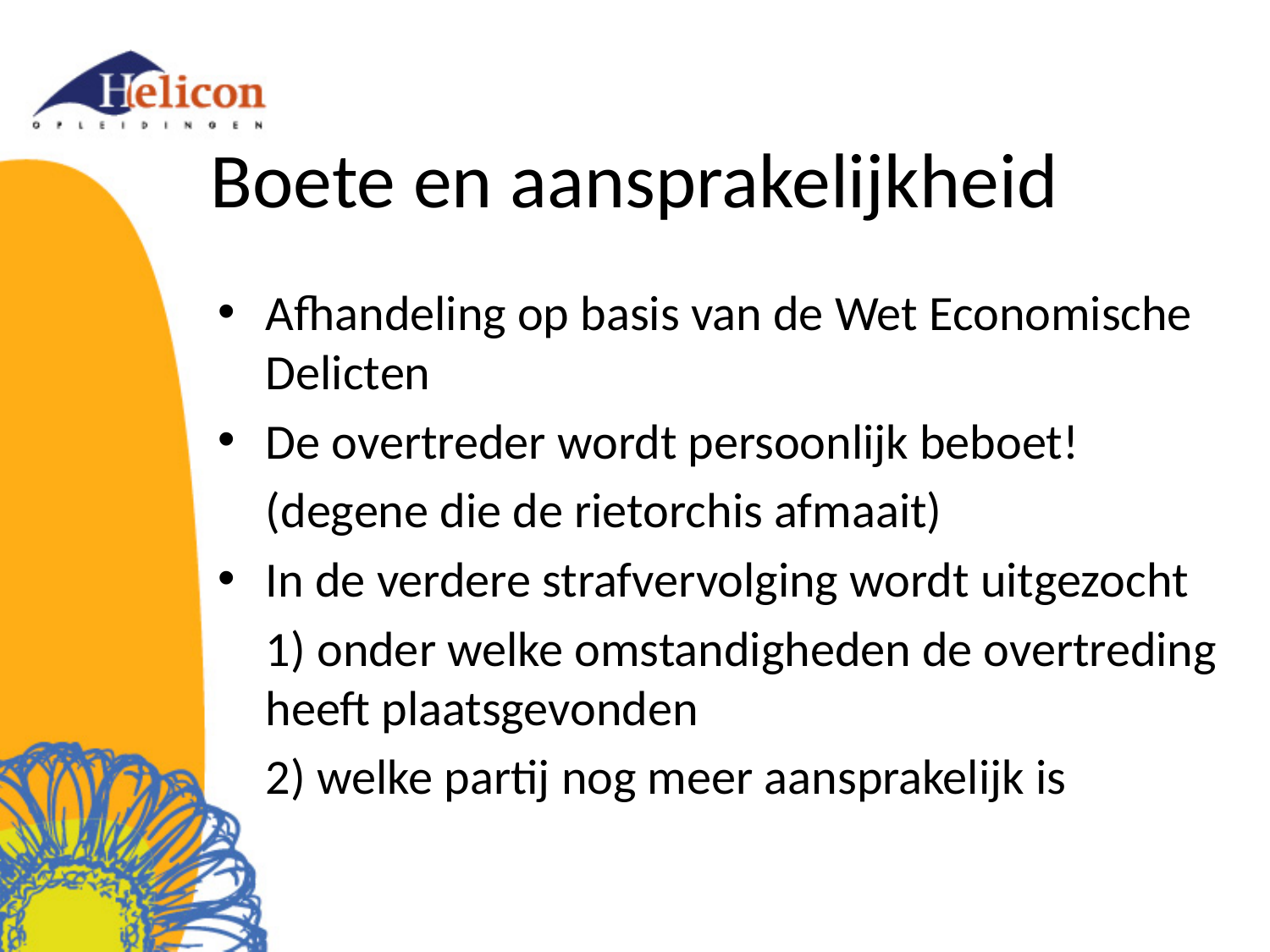

# Boete en aansprakelijkheid
Afhandeling op basis van de Wet Economische Delicten
De overtreder wordt persoonlijk beboet!
	(degene die de rietorchis afmaait)
In de verdere strafvervolging wordt uitgezocht
	1) onder welke omstandigheden de overtreding heeft plaatsgevonden
	2) welke partij nog meer aansprakelijk is